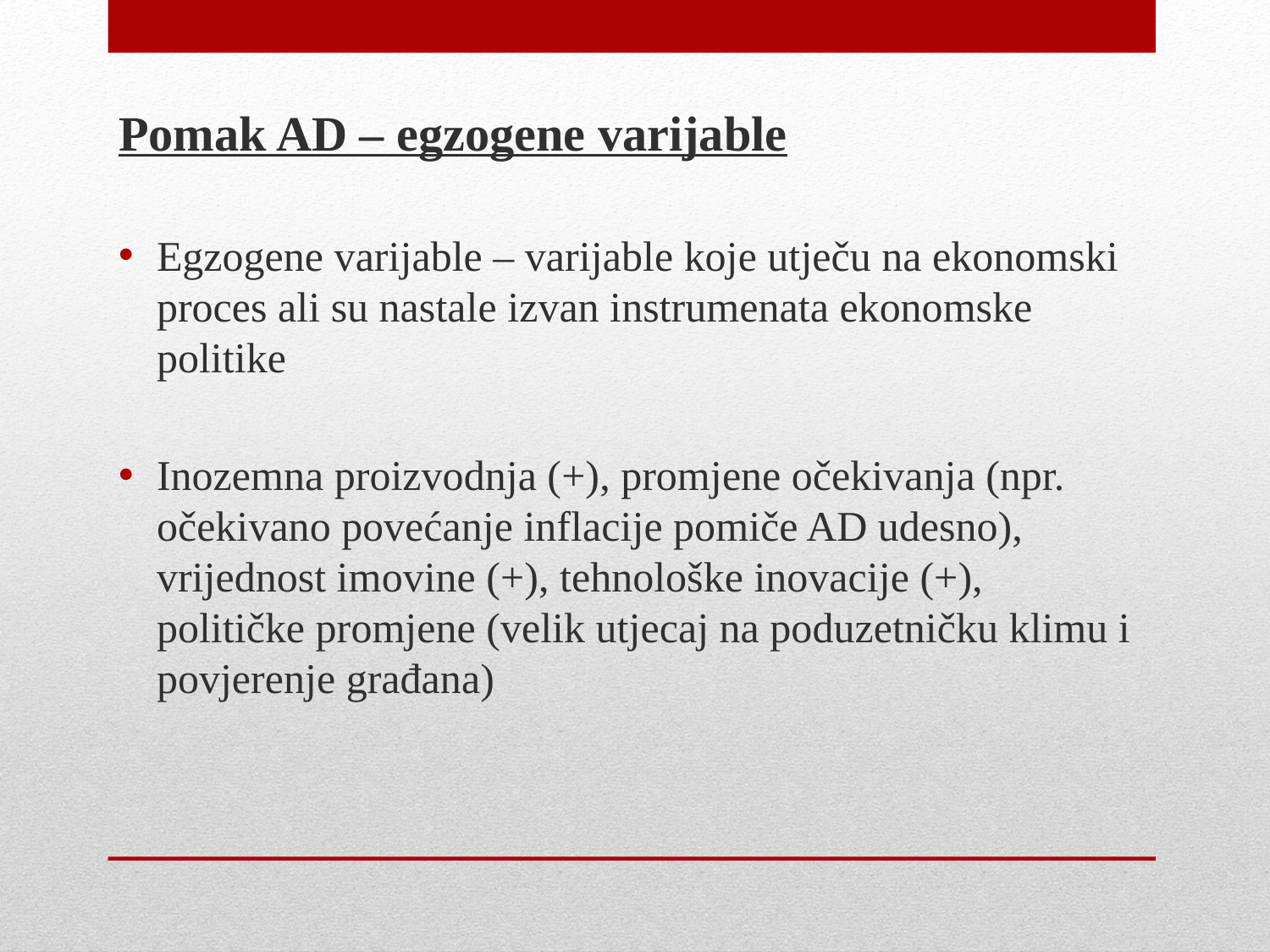

Pomak AD – egzogene varijable

Egzogene varijable – varijable koje utječu na ekonomski proces ali su nastale izvan instrumenata ekonomske politike

Inozemna proizvodnja (+), promjene očekivanja (npr. očekivano povećanje inflacije pomiče AD udesno), vrijednost imovine (+), tehnološke inovacije (+), političke promjene (velik utjecaj na poduzetničku klimu i povjerenje građana)